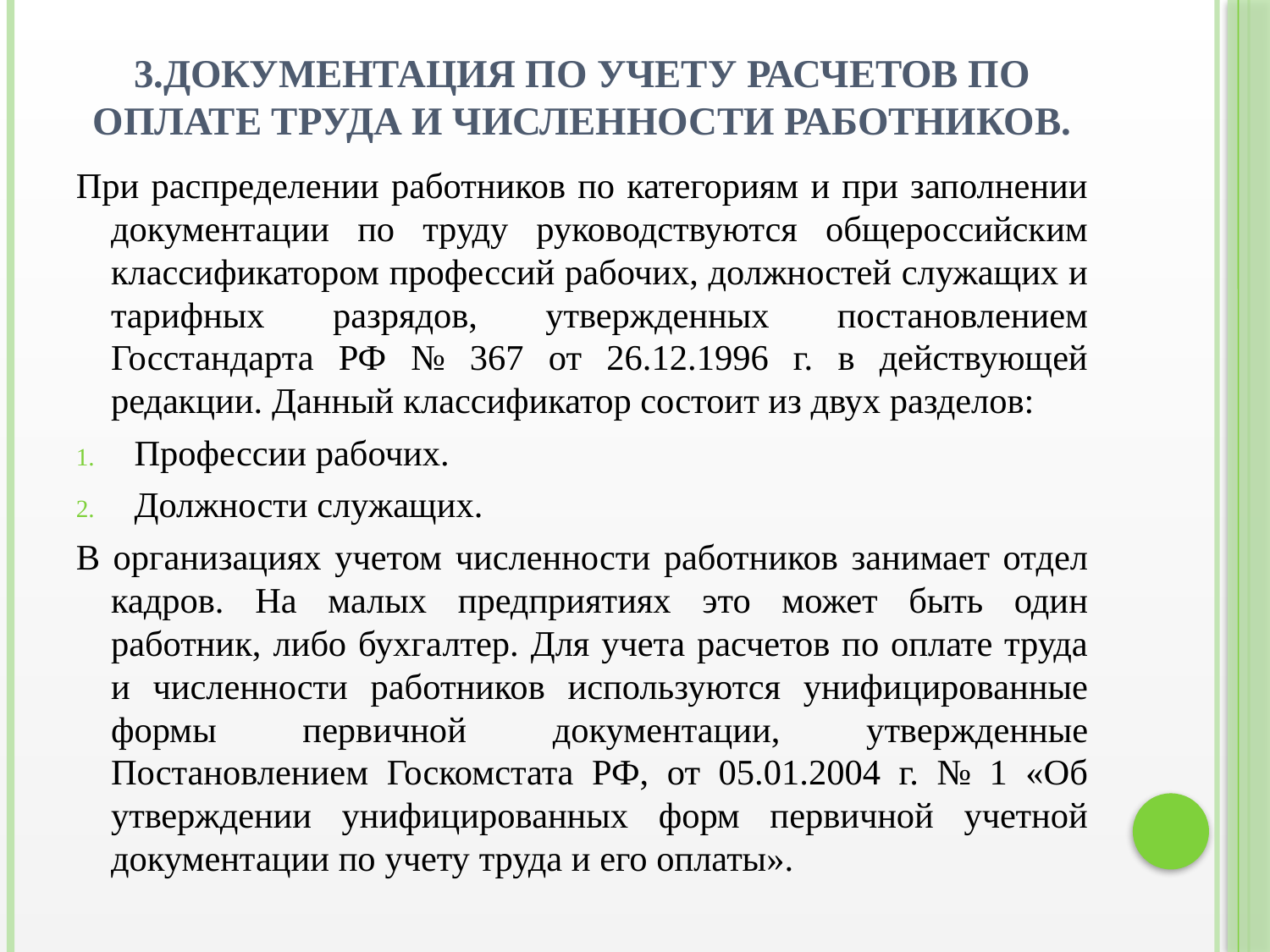

# 3.Документация по учету расчетов по оплате труда и численности работников.
При распределении работников по категориям и при заполнении документации по труду руководствуются общероссийским классификатором профессий рабочих, должностей служащих и тарифных разрядов, утвержденных постановлением Госстандарта РФ № 367 от 26.12.1996 г. в действующей редакции. Данный классификатор состоит из двух разделов:
Профессии рабочих.
Должности служащих.
В организациях учетом численности работников занимает отдел кадров. На малых предприятиях это может быть один работник, либо бухгалтер. Для учета расчетов по оплате труда и численности работников используются унифицированные формы первичной документации, утвержденные Постановлением Госкомстата РФ, от 05.01.2004 г. № 1 «Об утверждении унифицированных форм первичной учетной документации по учету труда и его оплаты».